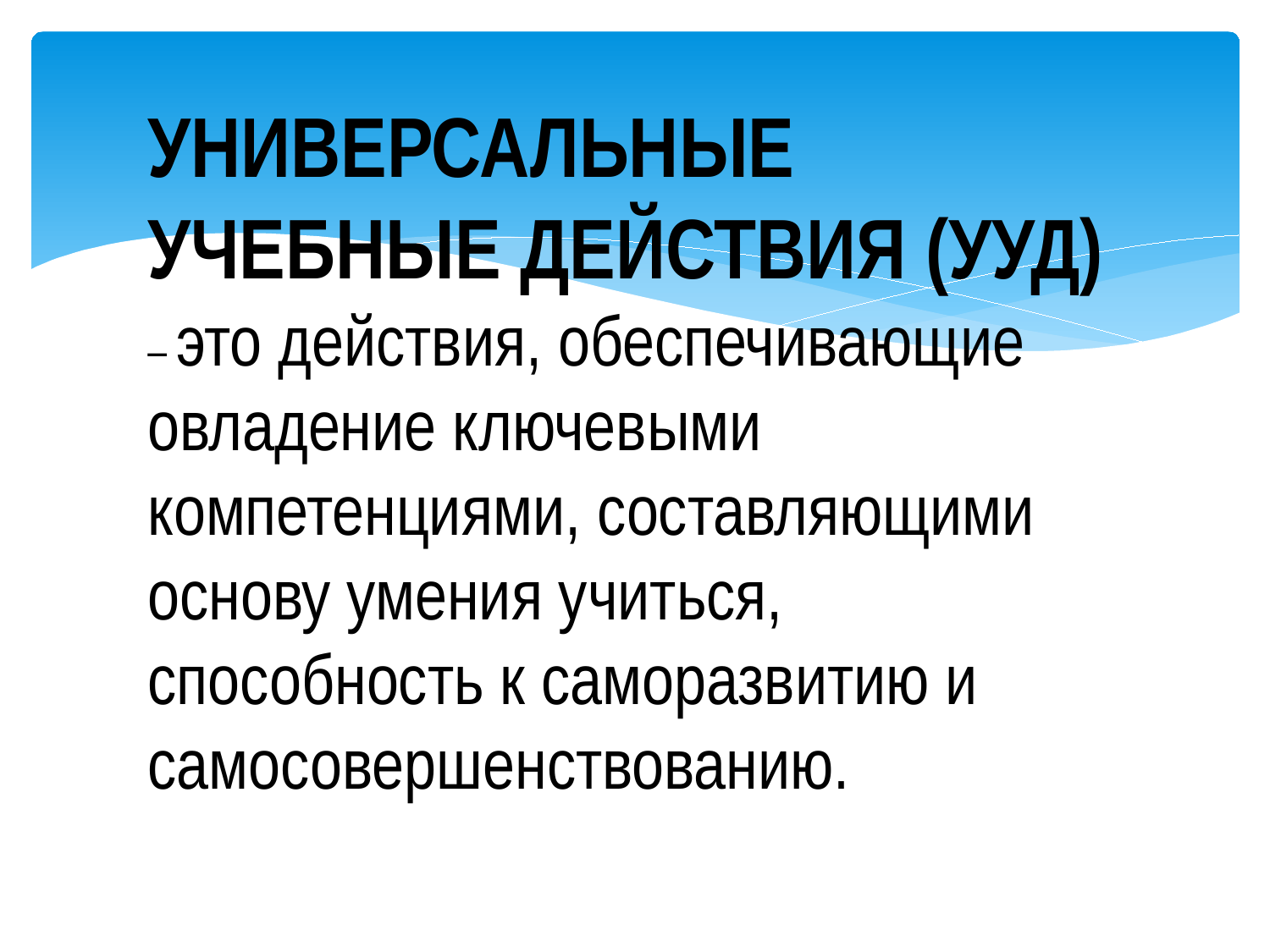

Универсальные учебные действия (УУД) – это действия, обеспечивающие овладение ключевыми компетенциями, составляющими основу умения учиться, способность к саморазвитию и самосовершенствованию.